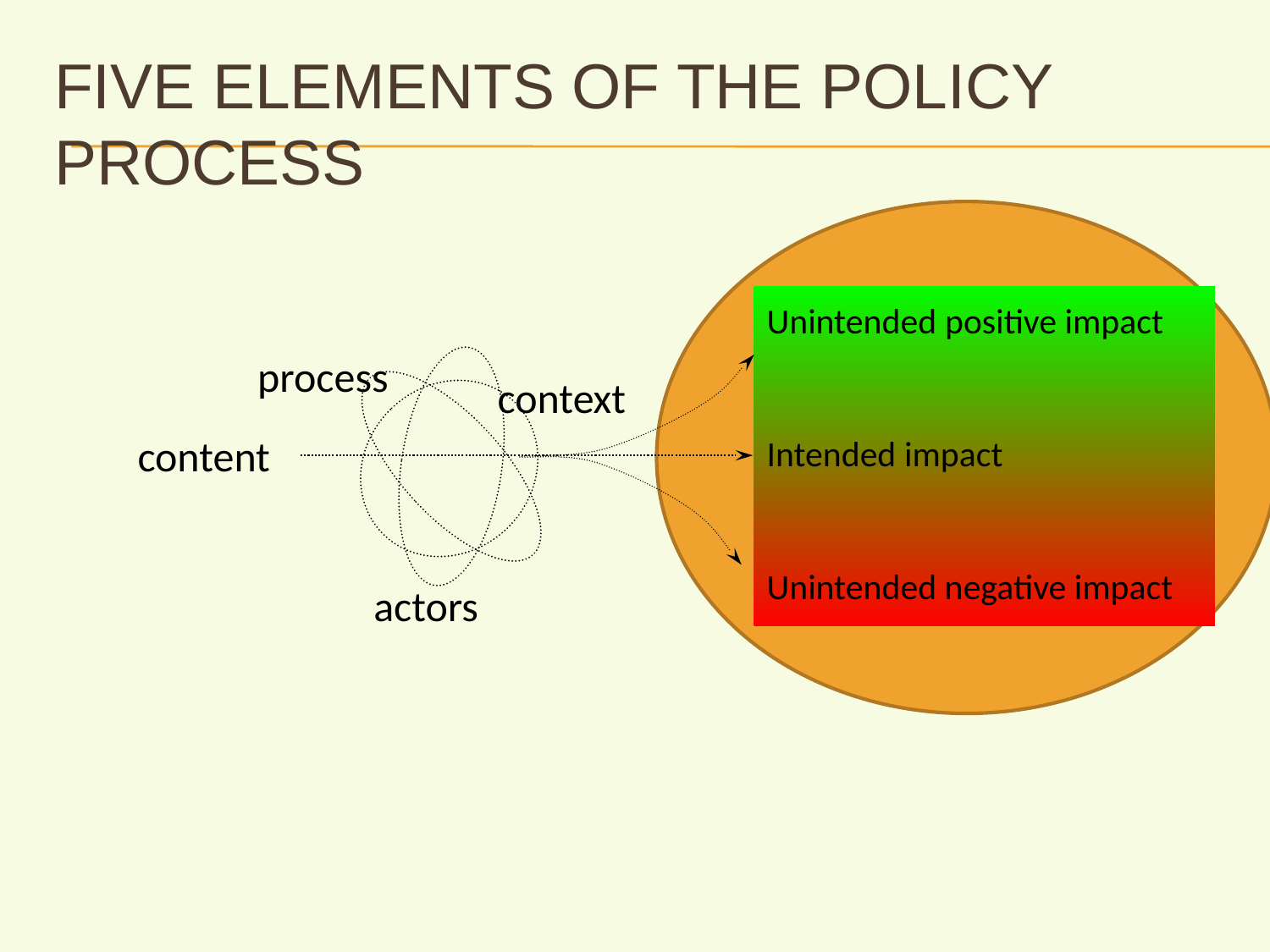

# Five Elements of the Policy Process

Unintended positive impact

Intended impact

Unintended negative impact

process

context
content

actors